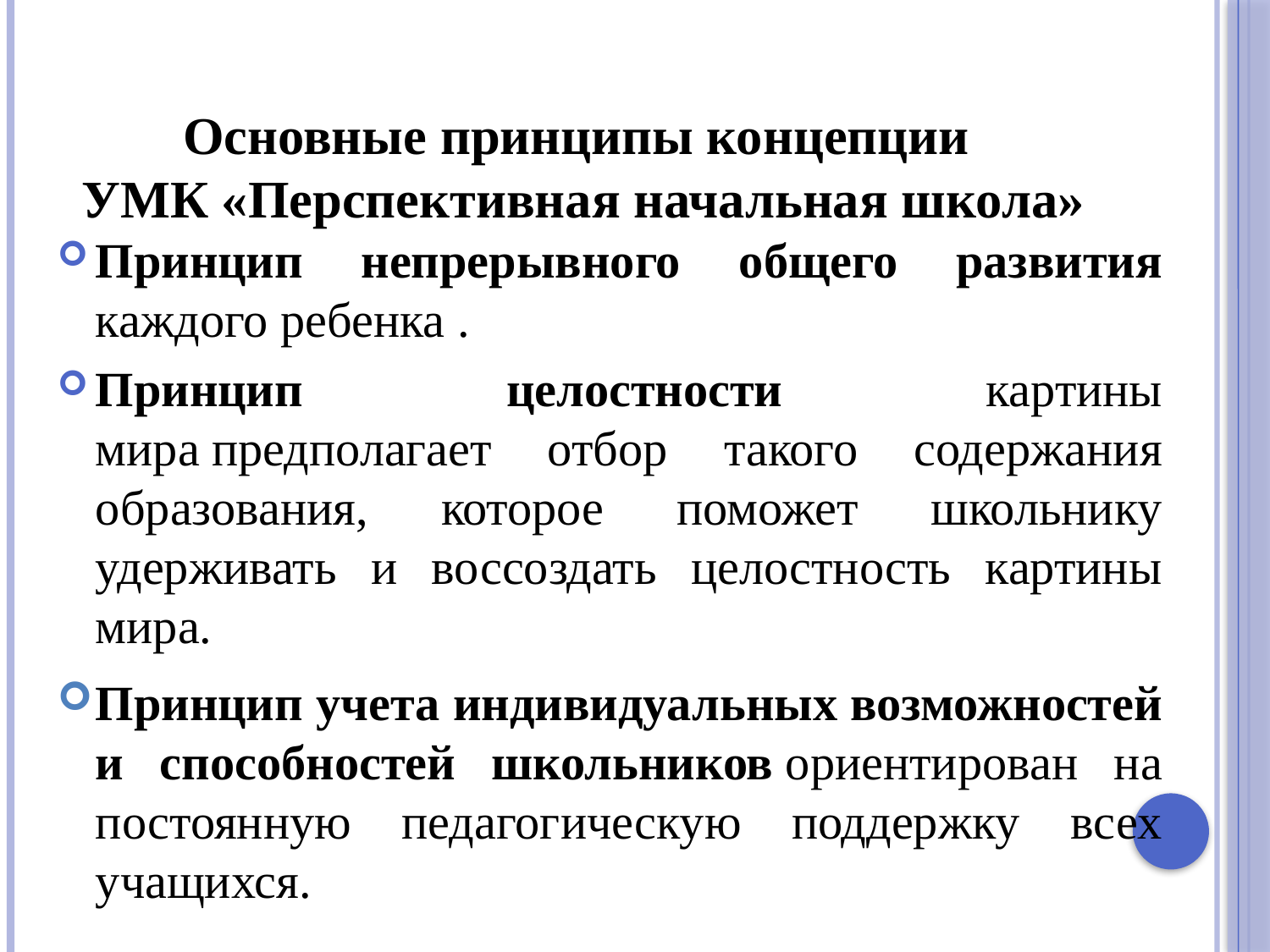

# Основные принципы концепции УМК «Перспективная начальная школа»
Принцип непрерывного общего развития каждого ребенка .
Принцип целостности картины мира предполагает отбор такого содержания образования, которое поможет школьнику удерживать и воссоздать целостность картины мира.
Принцип учета индивидуальных возможностей и способностей школьников ориентирован на постоянную педагогическую поддержку всех учащихся.